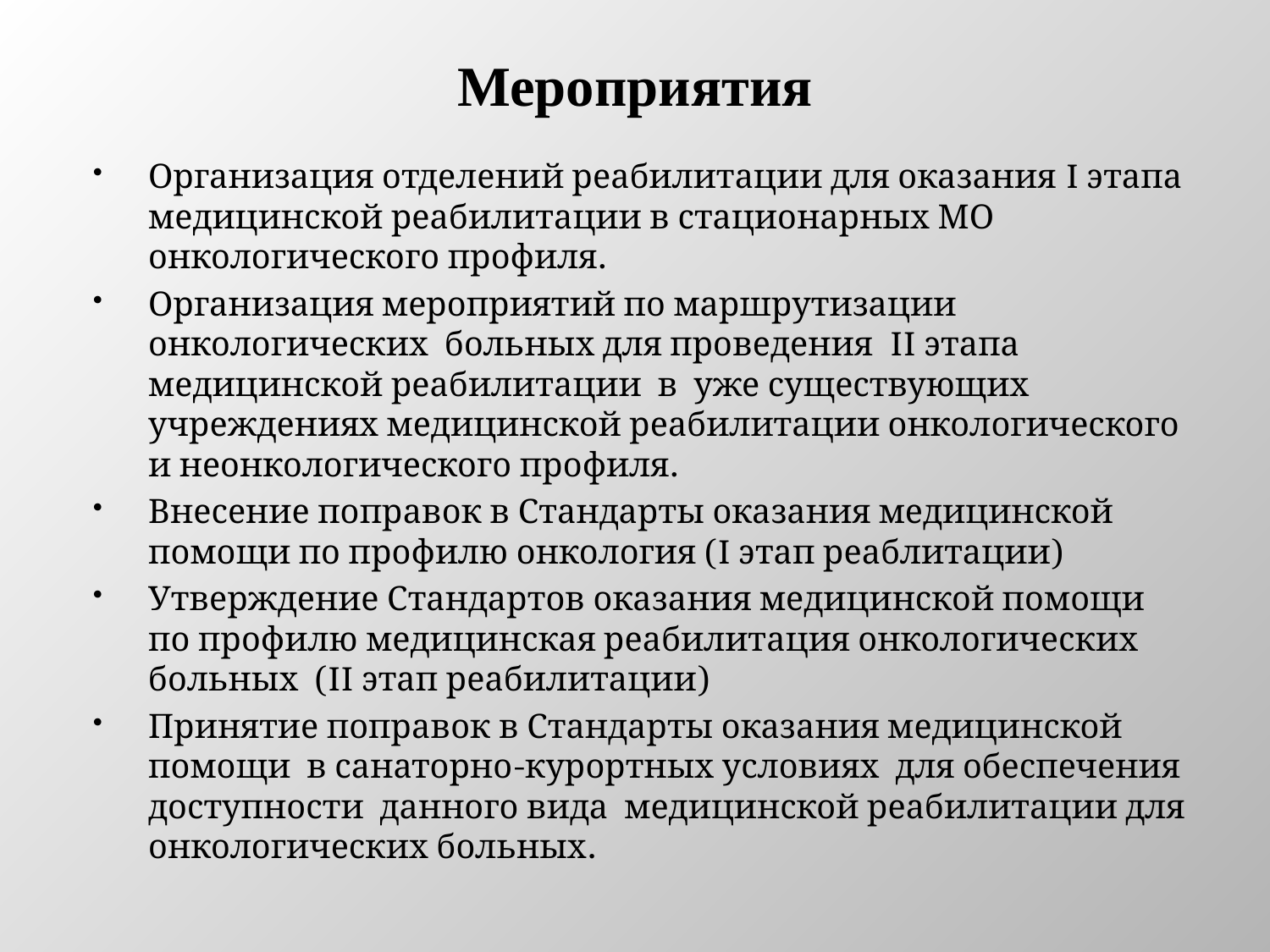

# Мероприятия
Организация отделений реабилитации для оказания I этапа  медицинской реабилитации в стационарных МО онкологического профиля.
Организация мероприятий по маршрутизации онкологических  больных для проведения  II этапа  медицинской реабилитации  в  уже существующих  учреждениях медицинской реабилитации онкологического и неонкологического профиля.
Внесение поправок в Стандарты оказания медицинской помощи по профилю онкология (I этап реаблитации)
Утверждение Стандартов оказания медицинской помощи по профилю медицинская реабилитация онкологических больных  (II этап реабилитации)
Принятие поправок в Стандарты оказания медицинской помощи  в санаторно-курортных условиях  для обеспечения доступности  данного вида  медицинской реабилитации для онкологических больных.